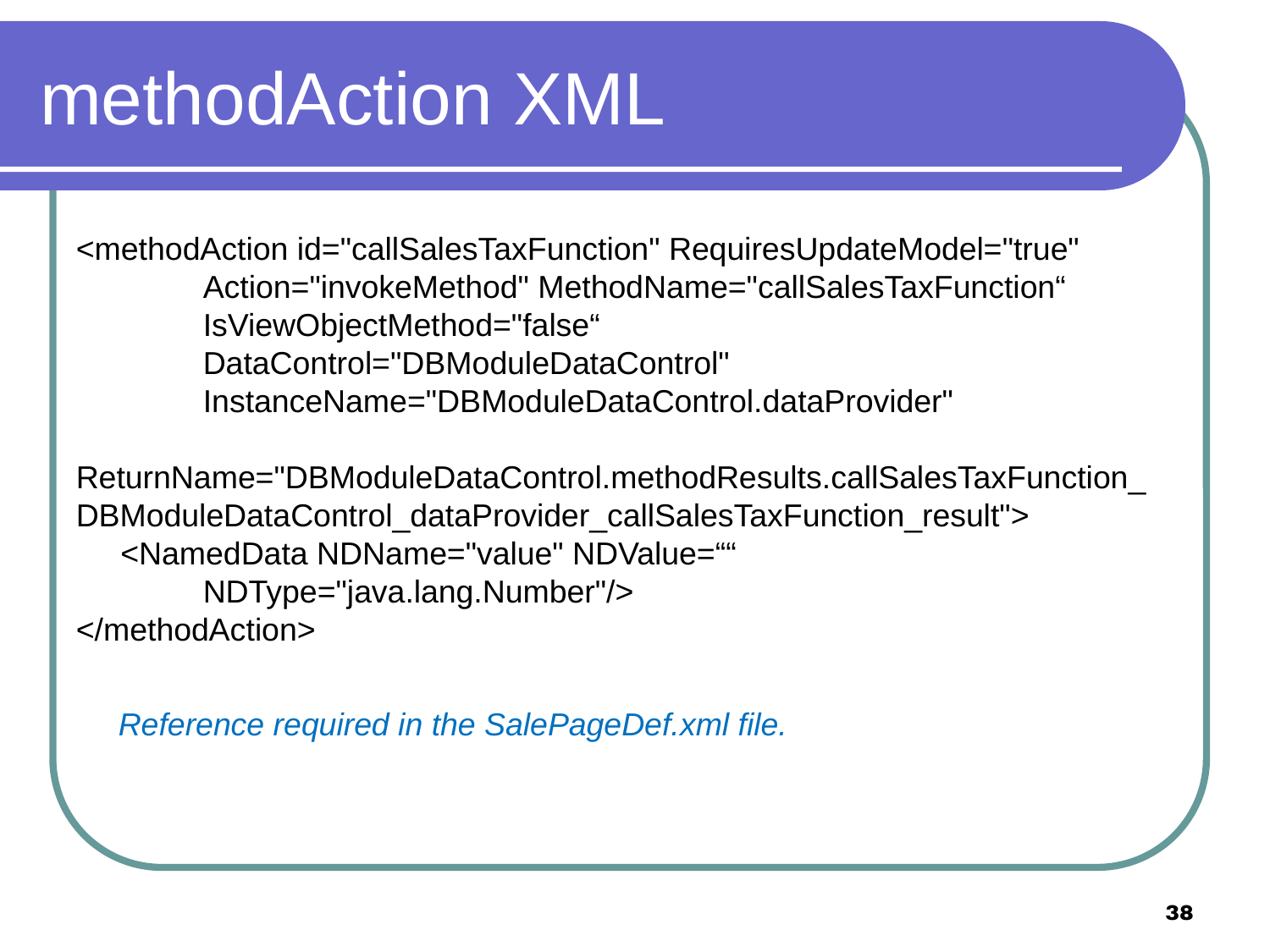

# methodAction XML
<methodAction id="callSalesTaxFunction" RequiresUpdateModel="true"
	Action="invokeMethod" MethodName="callSalesTaxFunction“
	IsViewObjectMethod="false“
	DataControl="DBModuleDataControl"
	InstanceName="DBModuleDataControl.dataProvider"
                  ReturnName="DBModuleDataControl.methodResults.callSalesTaxFunction_DBModuleDataControl_dataProvider_callSalesTaxFunction_result">
     <NamedData NDName="value" NDValue=““
	NDType="java.lang.Number"/>
</methodAction>
Reference required in the SalePageDef.xml file.
38